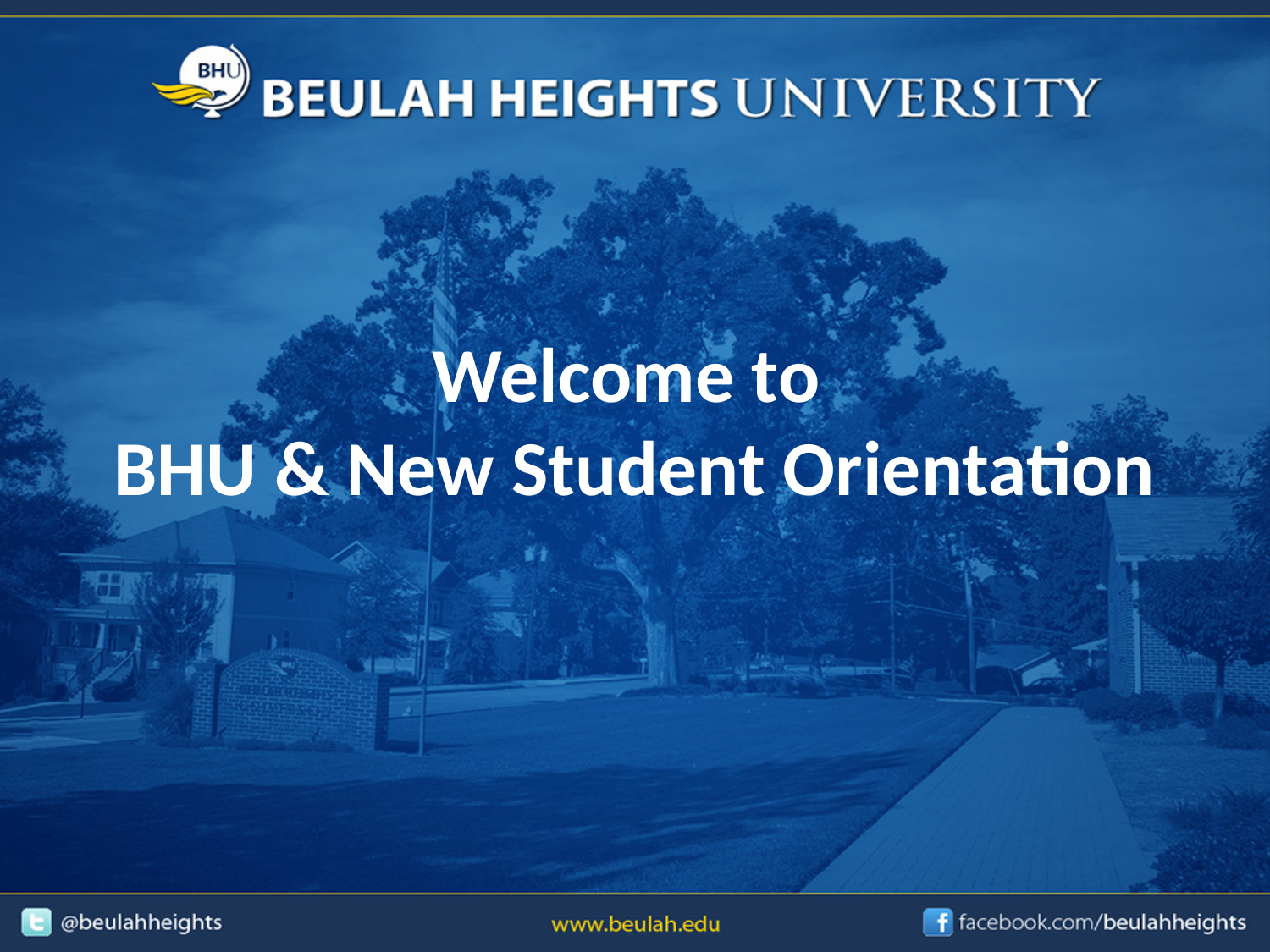

# Welcome to BHU & New Student Orientation